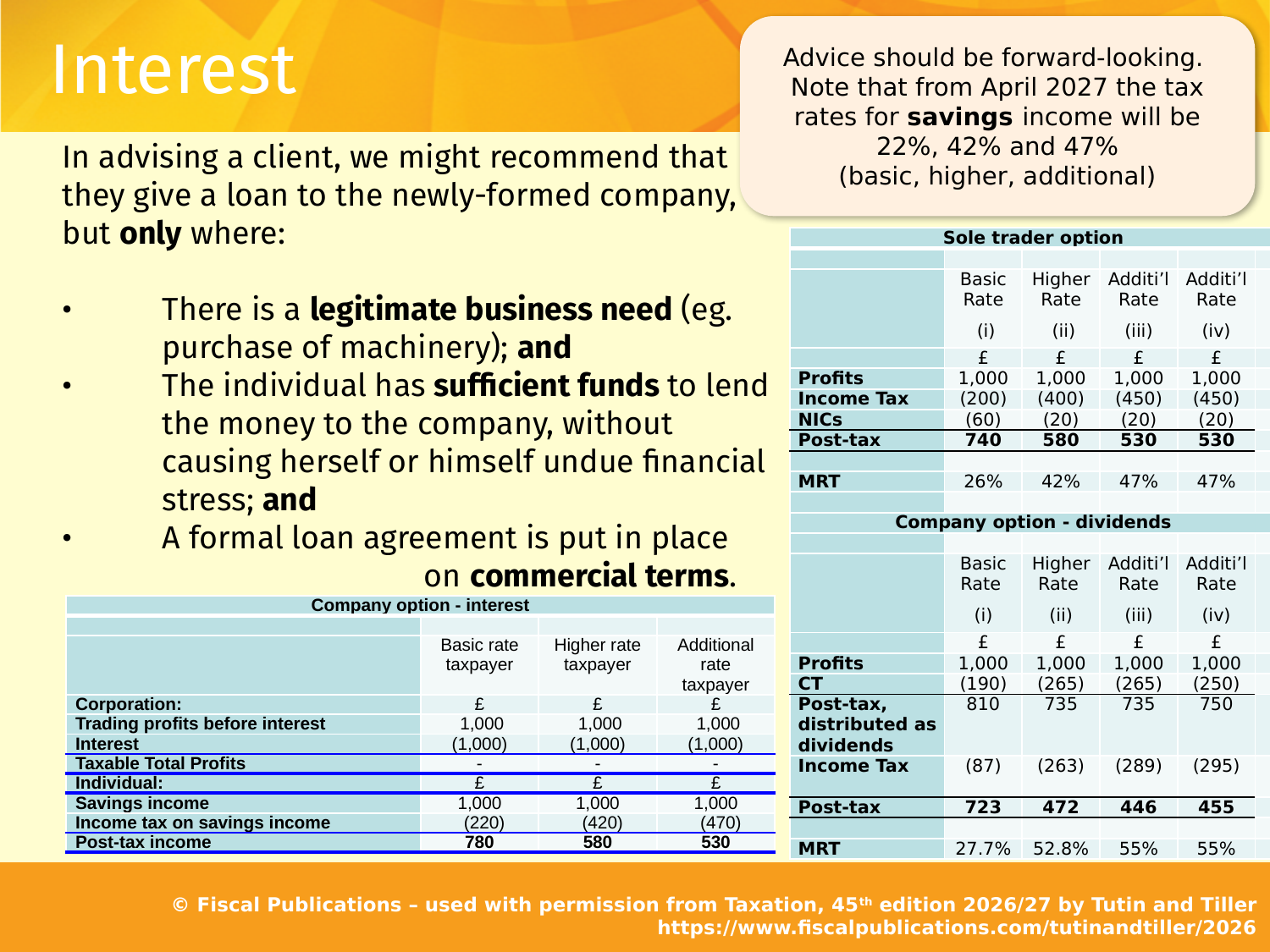

# Interest
Advice should be forward-looking.  Note that from April 2027 the tax rates for savings income will be
22%, 42% and 47%
(basic, higher, additional)
In advising a client, we might recommend that they give a loan to the newly-formed company, but only where:

•	There is a legitimate business need (eg. purchase of machinery); and
•	The individual has sufficient funds to lend the money to the company, without causing herself or himself undue financial stress; and
•	A formal loan agreement is put in place                                     on commercial terms.
| Sole trader option |  |  |  |  |  |
| --- | --- | --- | --- | --- | --- |
|  |  |  |  |  |  |
|  | Basic Rate  (i) | Higher Rate  (ii) | Additi’l Rate (iii) | Additi’l Rate (iv) |  |
|  | £ | £ | £ | £ |  |
| Profits | 1,000 | 1,000 | 1,000 | 1,000 |  |
| Income Tax | (200) | (400) | (450) | (450) |  |
| NICs | (60) | (20) | (20) | (20) |  |
| Post-tax | 740 | 580 | 530 | 530 |  |
|  |  |  |  |  |  |
| MRT | 26% | 42% | 47% | 47% |  |
|  |  |  |  |  |  |
| Company option - dividends |  |  |  |  |  |
|  |  |  |  |  |  |
|  | Basic Rate  (i) | Higher Rate  (ii) | Additi’l Rate (iii) | Additi’l Rate (iv) |  |
|  | £ | £ | £ | £ |  |
| Profits | 1,000 | 1,000 | 1,000 | 1,000 |  |
| CT | (190) | (265) | (265) | (250) |  |
| Post-tax, distributed as dividends | 810 | 735 | 735 | 750 |  |
| Income Tax | (87) | (263) | (289) | (295) |  |
| Post-tax | 723 | 472 | 446 | 455 |  |
|  |  |  |  |  |  |
| MRT | 27.7% | 52.8% | 55% | 55% |  |
| Company option - interest |  |  |  |
| --- | --- | --- | --- |
|  |  |  |  |
|  | Basic rate taxpayer | Higher rate taxpayer | Additional rate taxpayer |
| Corporation: | £ | £ | £ |
| Trading profits before interest | 1,000 | 1,000 | 1,000 |
| Interest | (1,000) | (1,000) | (1,000) |
| Taxable Total Profits | - | - | - |
| Individual: | £ | £ | £ |
| Savings income | 1,000 | 1,000 | 1,000 |
| Income tax on savings income | (220) | (420) | (470) |
| Post-tax income | 780 | 580 | 530 |